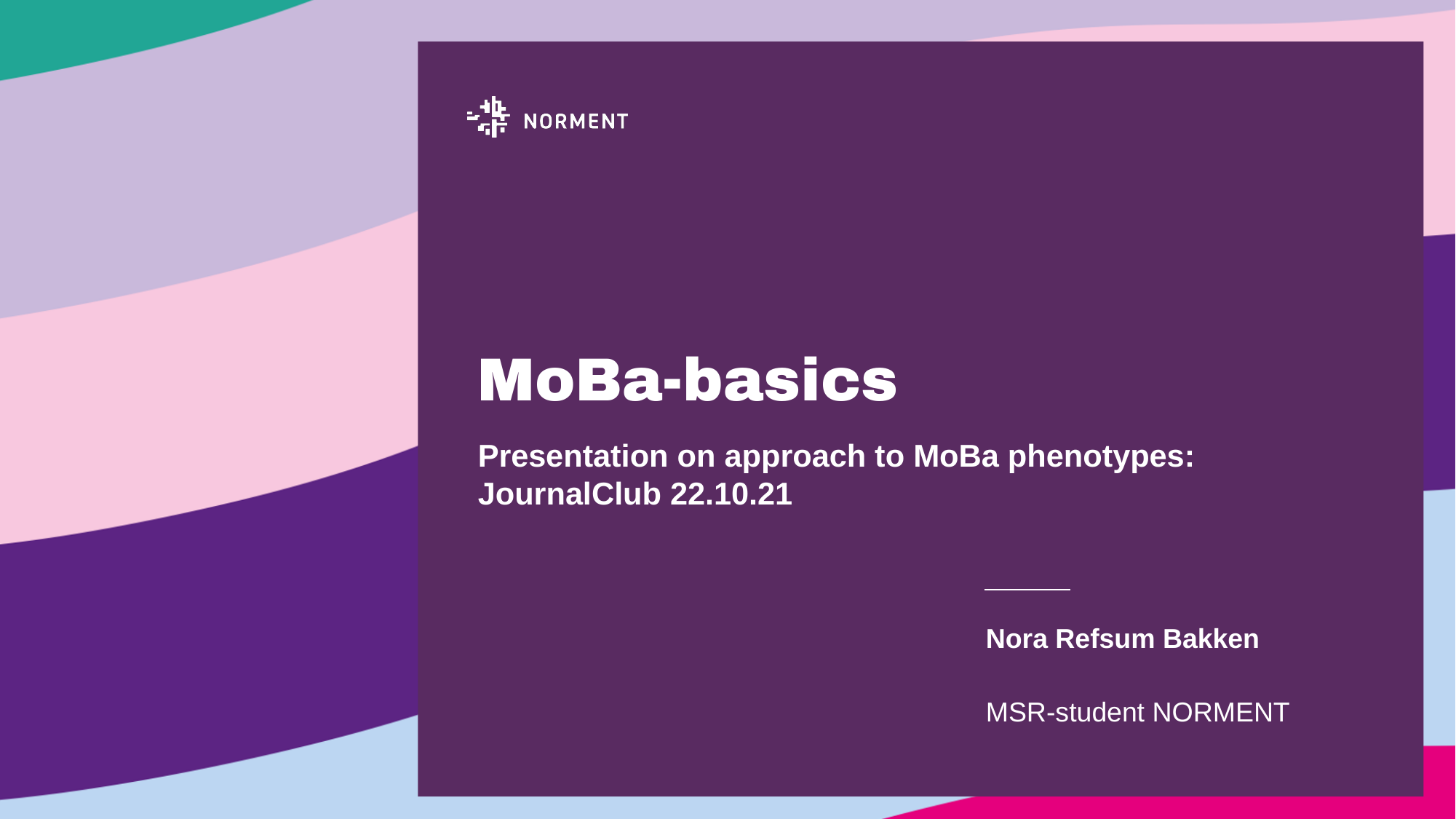

# MoBa-basics
Presentation on approach to MoBa phenotypes: JournalClub 22.10.21
Nora Refsum Bakken
MSR-student NORMENT